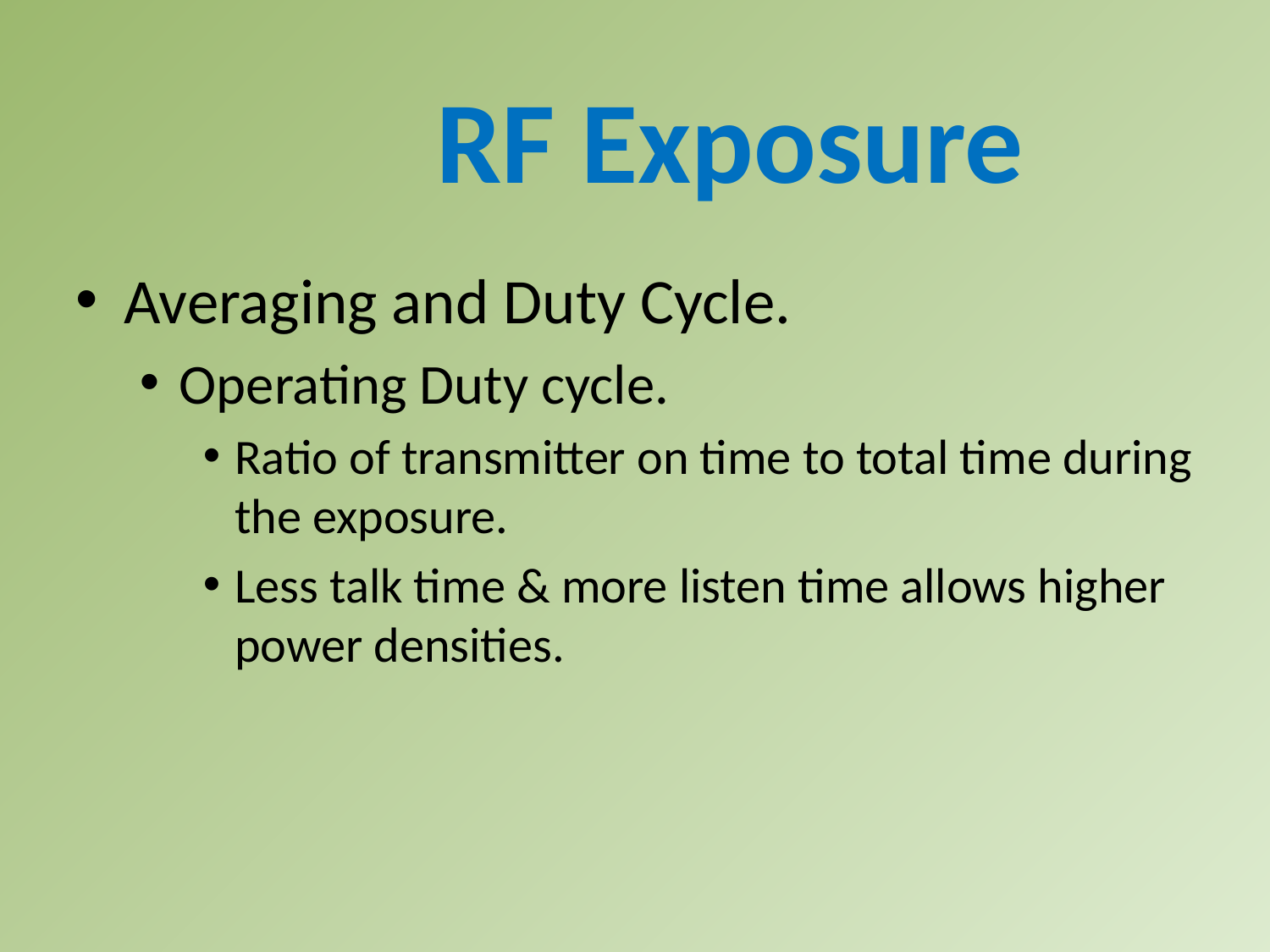

RF Exposure
Averaging and Duty Cycle.
Operating Duty cycle.
Ratio of transmitter on time to total time during the exposure.
Less talk time & more listen time allows higher power densities.